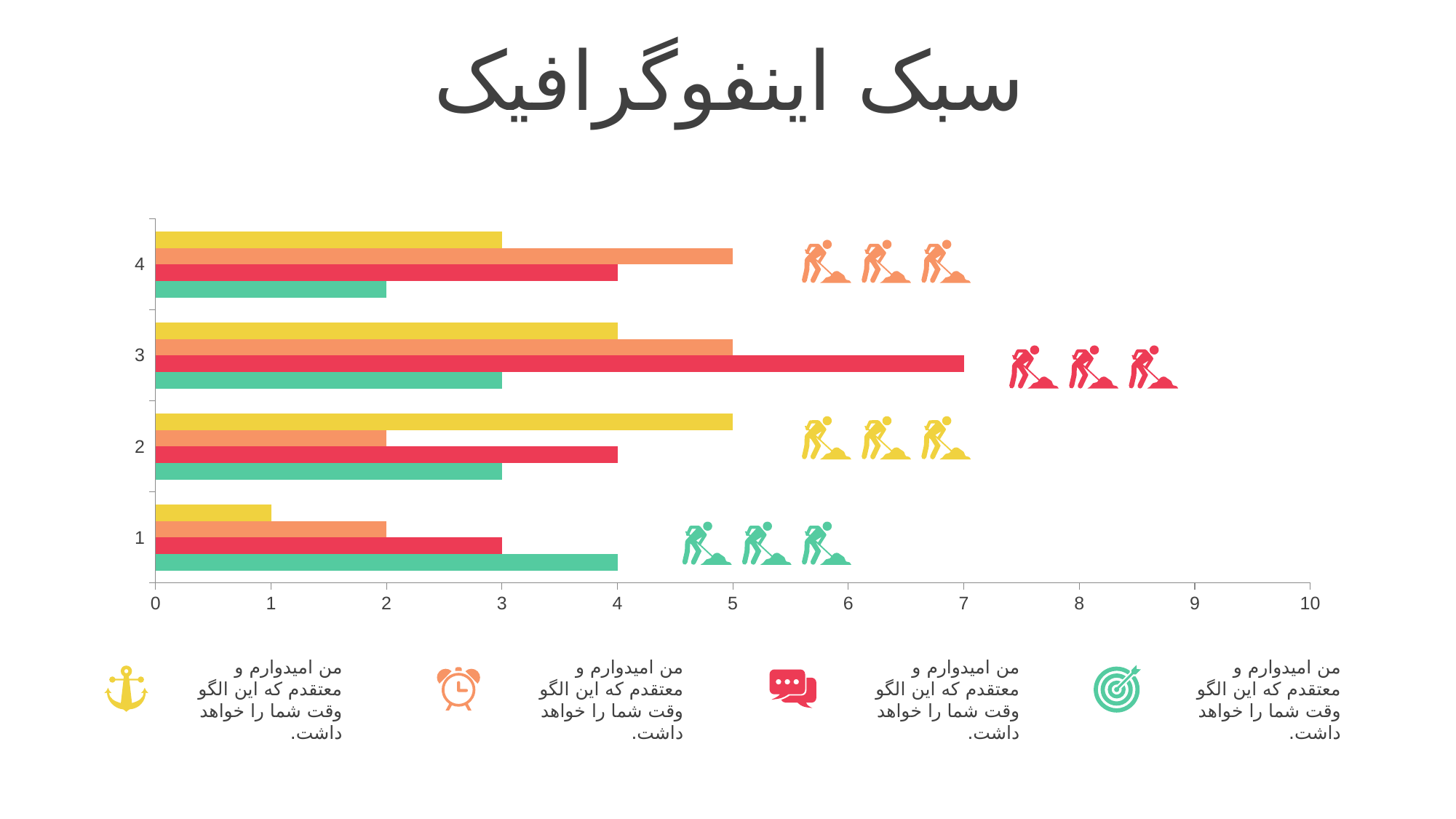

سبک اینفوگرافیک

### Chart

| Category |  |  |  |  |
|---|---|---|---|---|

من امیدوارم و معتقدم که این الگو وقت شما را خواهد داشت.
من امیدوارم و معتقدم که این الگو وقت شما را خواهد داشت.
من امیدوارم و معتقدم که این الگو وقت شما را خواهد داشت.
من امیدوارم و معتقدم که این الگو وقت شما را خواهد داشت.